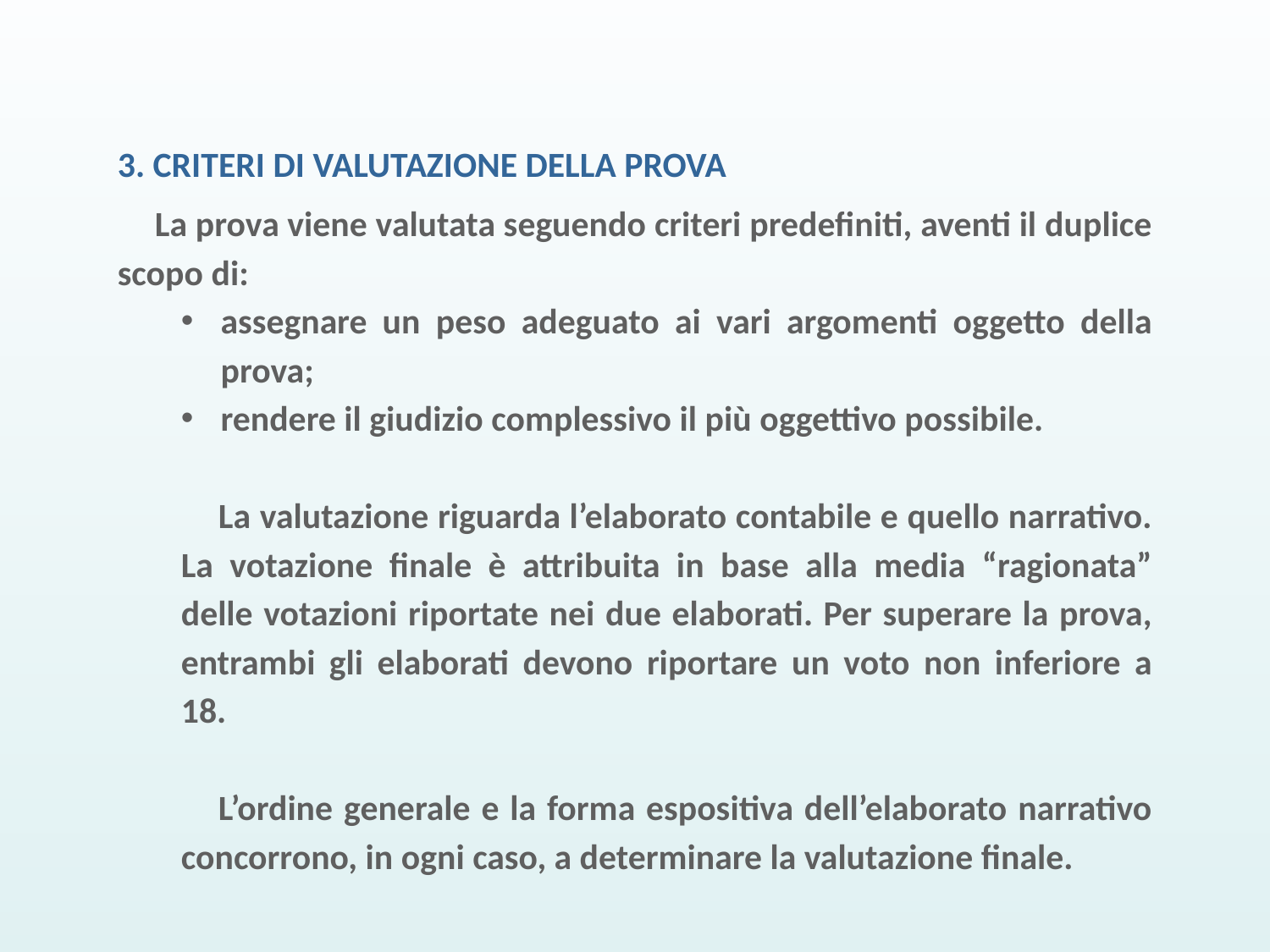

3. CRITERI DI VALUTAZIONE DELLA PROVA
La prova viene valutata seguendo criteri predefiniti, aventi il duplice scopo di:
assegnare un peso adeguato ai vari argomenti oggetto della prova;
rendere il giudizio complessivo il più oggettivo possibile.

La valutazione riguarda l’elaborato contabile e quello narrativo. La votazione finale è attribuita in base alla media “ragionata” delle votazioni riportate nei due elaborati. Per superare la prova, entrambi gli elaborati devono riportare un voto non inferiore a 18.

L’ordine generale e la forma espositiva dell’elaborato narrativo concorrono, in ogni caso, a determinare la valutazione finale.